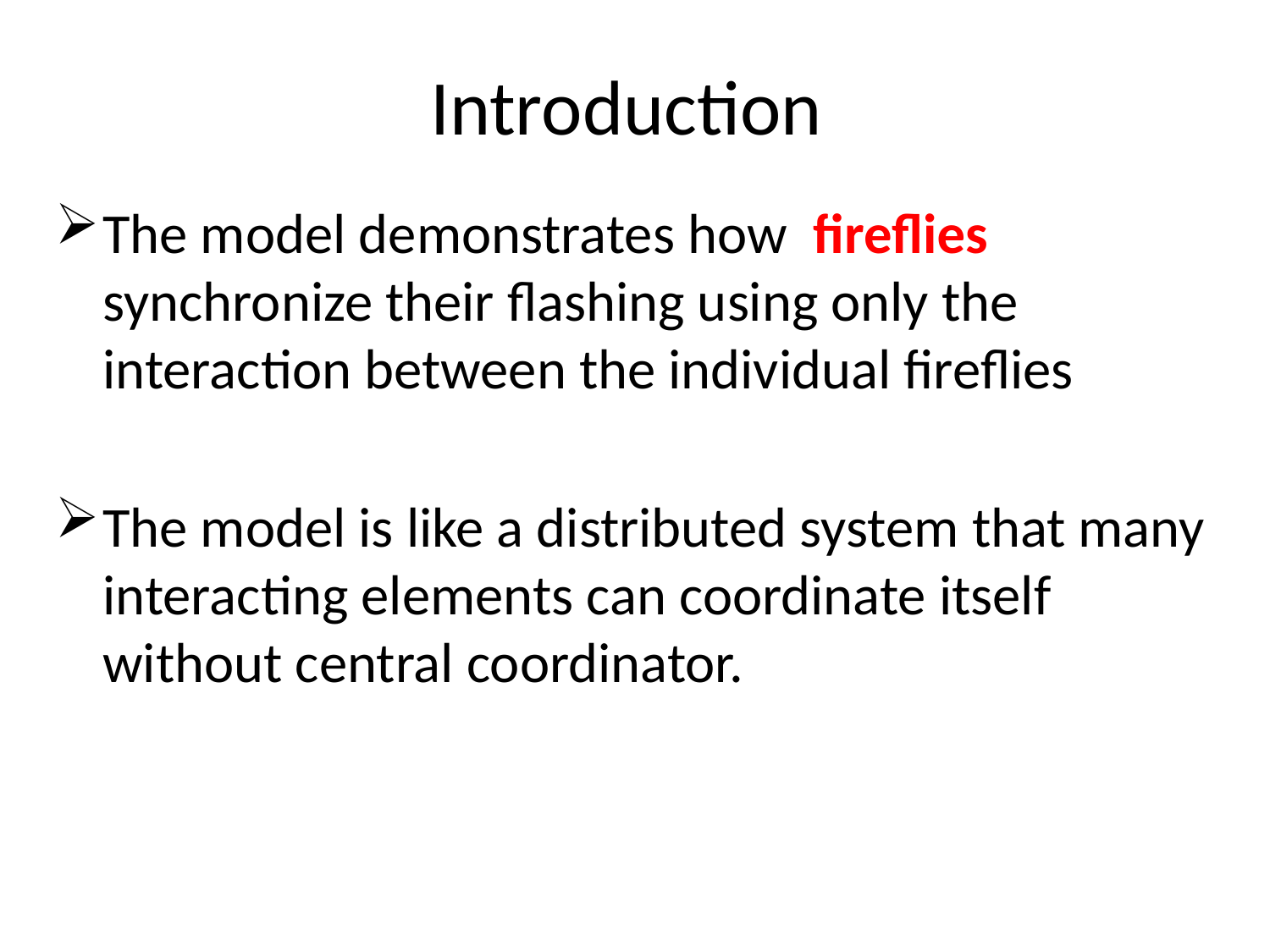

# Introduction
The model demonstrates how  fireflies  synchronize their flashing using only the interaction between the individual fireflies

The model is like a distributed system that many interacting elements can coordinate itself without central coordinator.